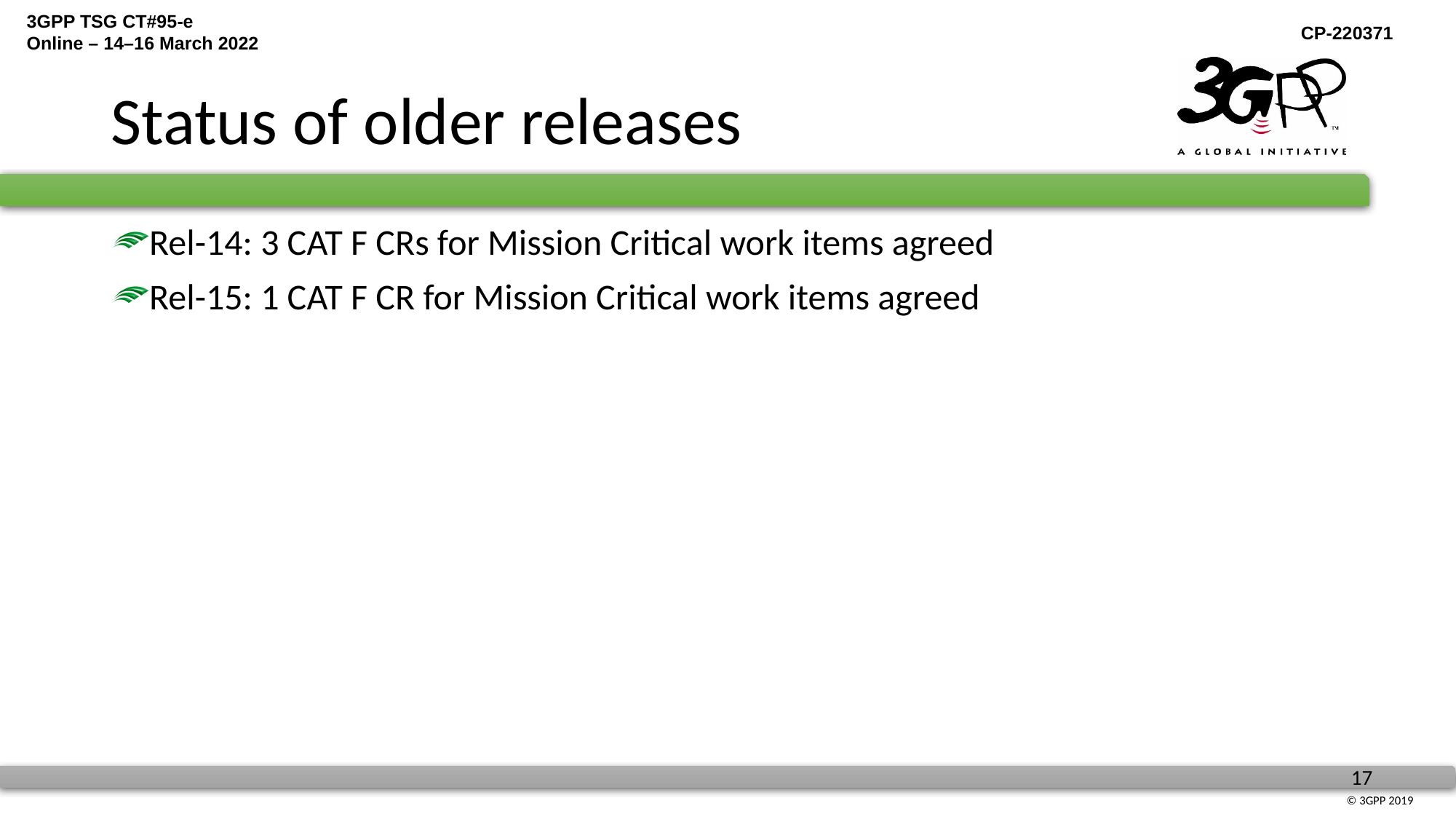

# Status of older releases
Rel-14: 3 CAT F CRs for Mission Critical work items agreed
Rel-15: 1 CAT F CR for Mission Critical work items agreed